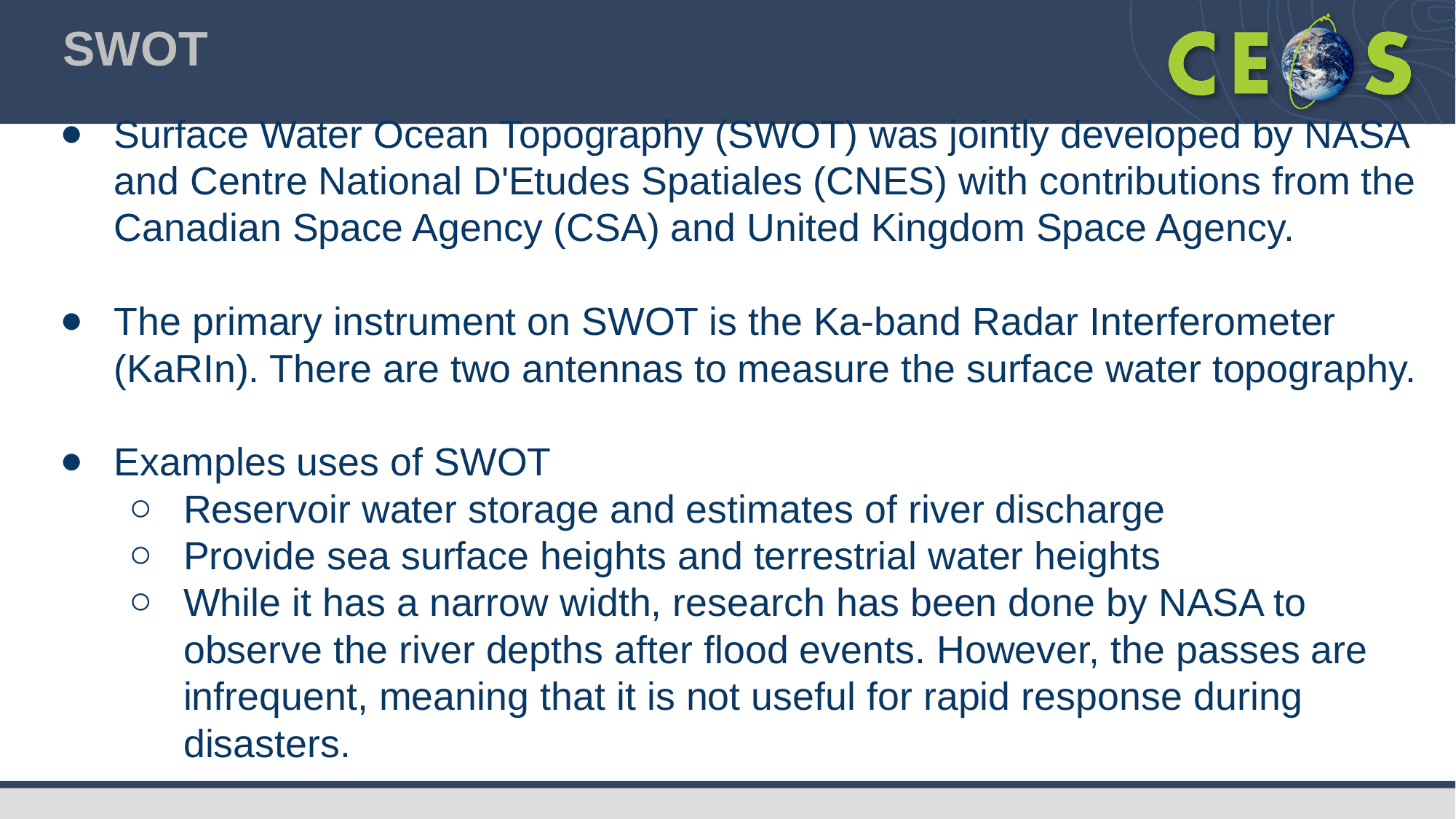

# SWOT
Surface Water Ocean Topography (SWOT) was jointly developed by NASA and Centre National D'Etudes Spatiales (CNES) with contributions from the Canadian Space Agency (CSA) and United Kingdom Space Agency.
The primary instrument on SWOT is the Ka-band Radar Interferometer (KaRIn). There are two antennas to measure the surface water topography.
Examples uses of SWOT
Reservoir water storage and estimates of river discharge
Provide sea surface heights and terrestrial water heights
While it has a narrow width, research has been done by NASA to observe the river depths after flood events. However, the passes are infrequent, meaning that it is not useful for rapid response during disasters.